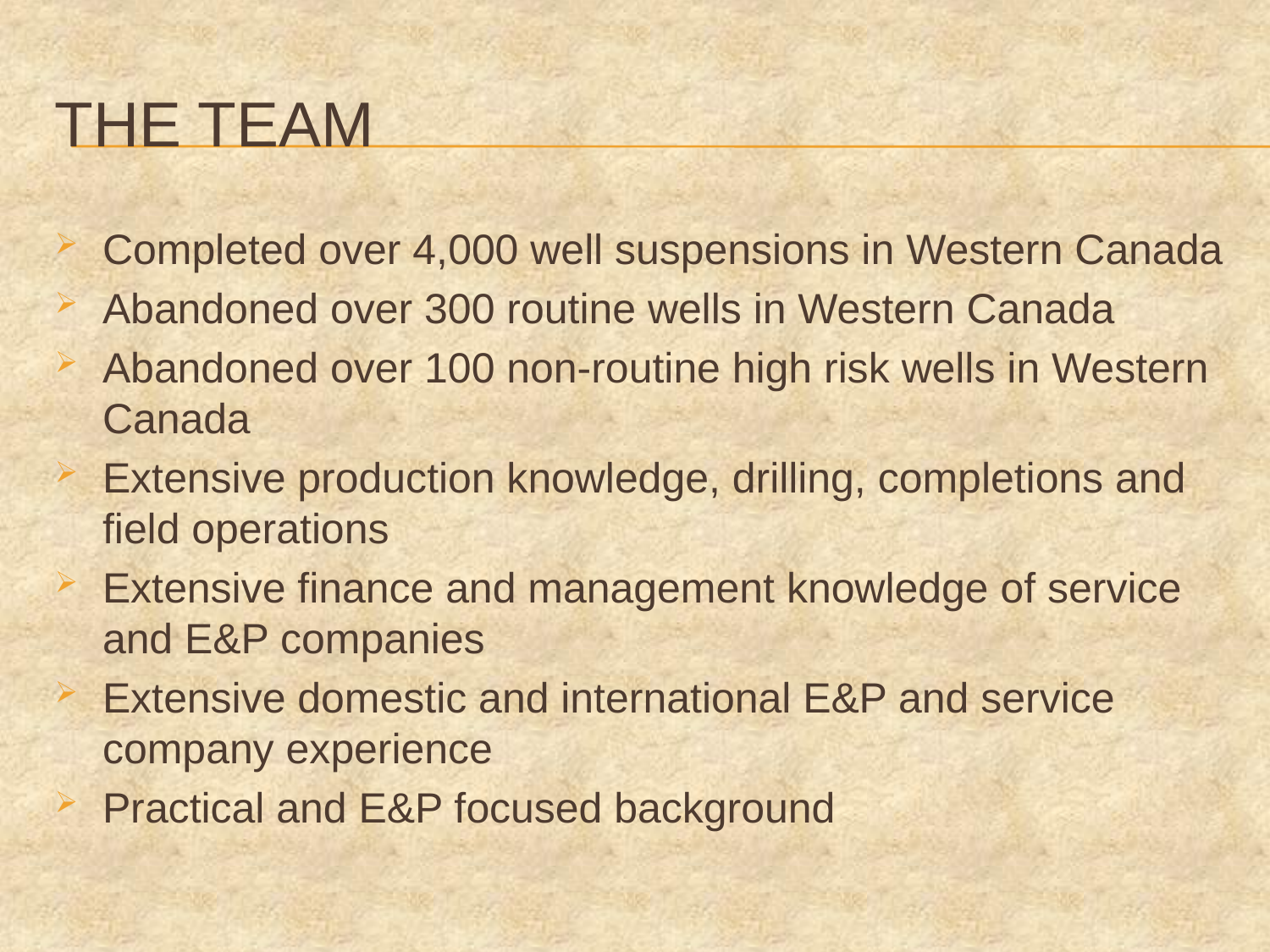

# The Team
Completed over 4,000 well suspensions in Western Canada
Abandoned over 300 routine wells in Western Canada
Abandoned over 100 non-routine high risk wells in Western Canada
Extensive production knowledge, drilling, completions and field operations
Extensive finance and management knowledge of service and E&P companies
Extensive domestic and international E&P and service company experience
Practical and E&P focused background